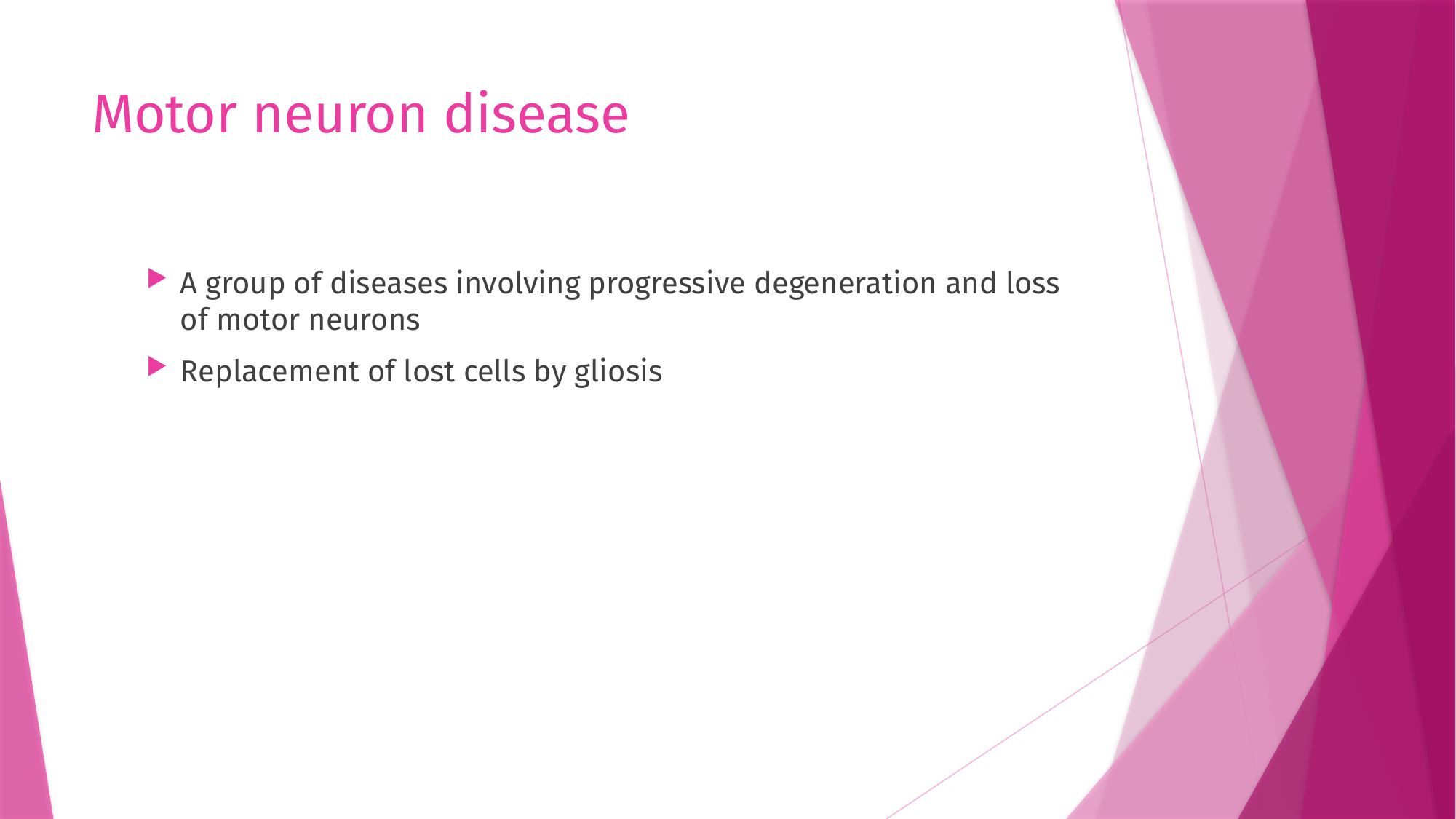

# Motor neuron disease
A group of diseases involving progressive degeneration and loss of motor neurons
Replacement of lost cells by gliosis